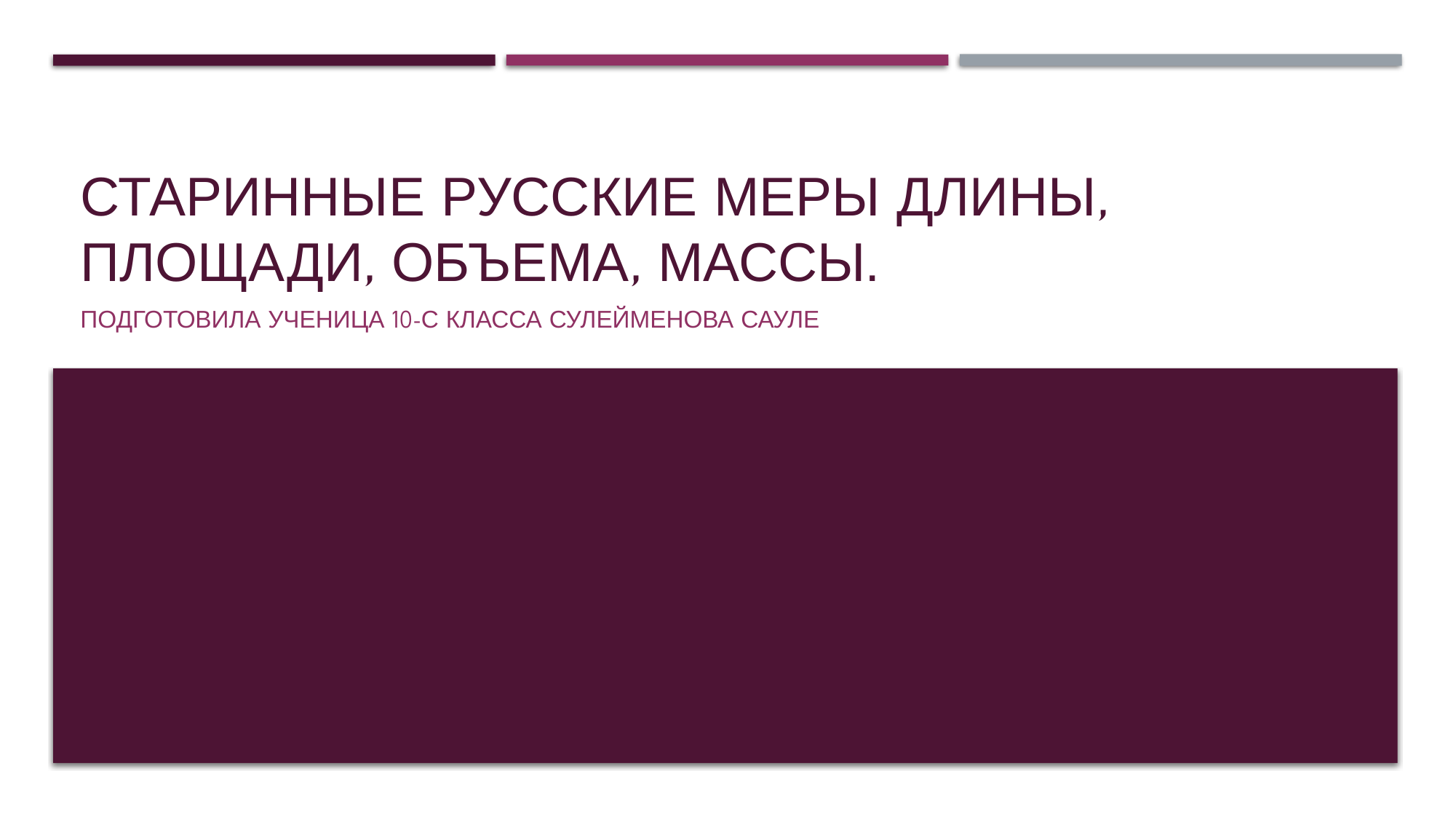

# Старинные русские меры длины, площади, объема, массы.
Подготовила ученица 10-с класса Сулейменова сауле